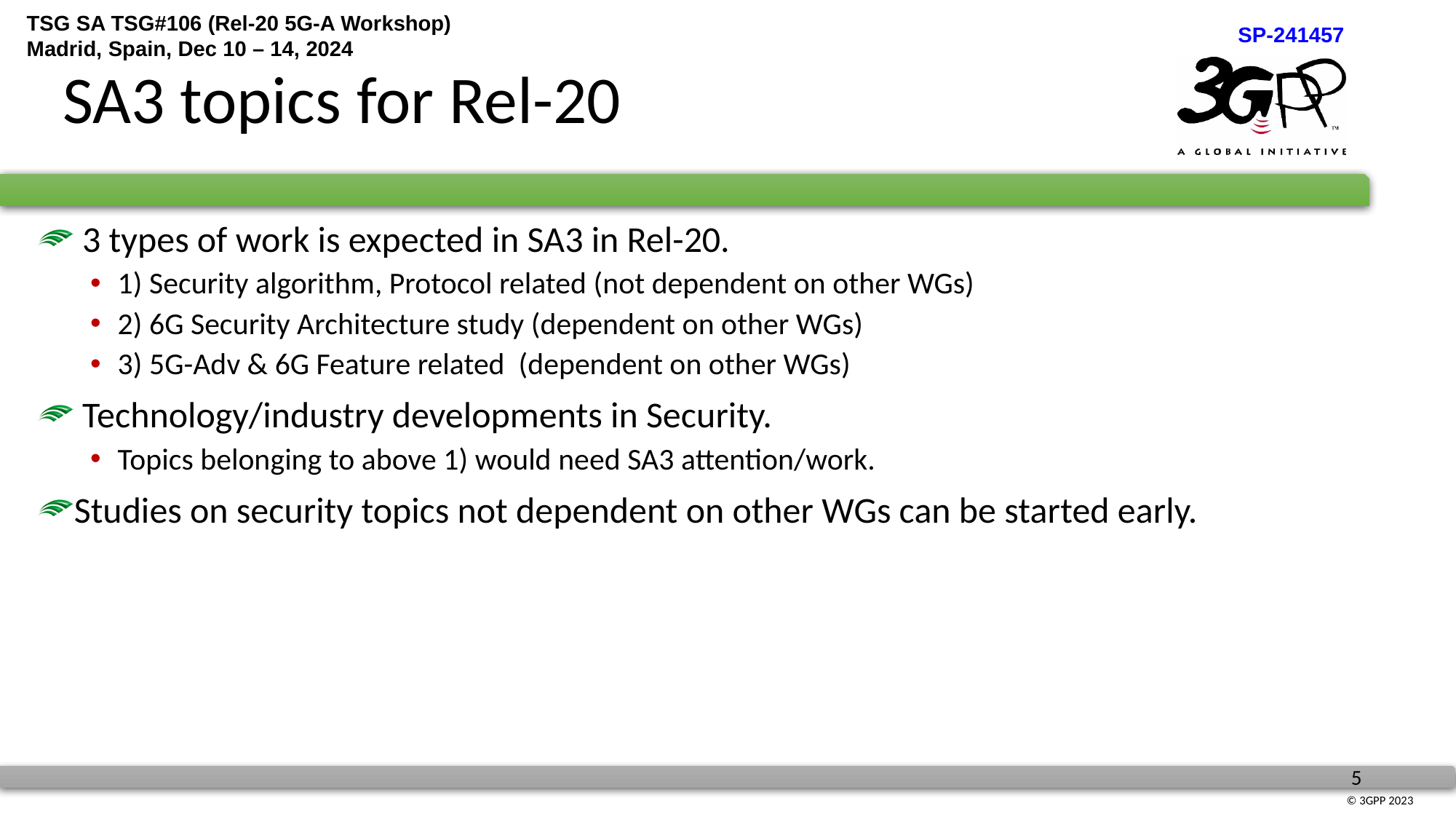

# SA3 topics for Rel-20
 3 types of work is expected in SA3 in Rel-20.
1) Security algorithm, Protocol related (not dependent on other WGs)
2) 6G Security Architecture study (dependent on other WGs)
3) 5G-Adv & 6G Feature related  (dependent on other WGs)
 Technology/industry developments in Security.
Topics belonging to above 1) would need SA3 attention/work.
Studies on security topics not dependent on other WGs can be started early.